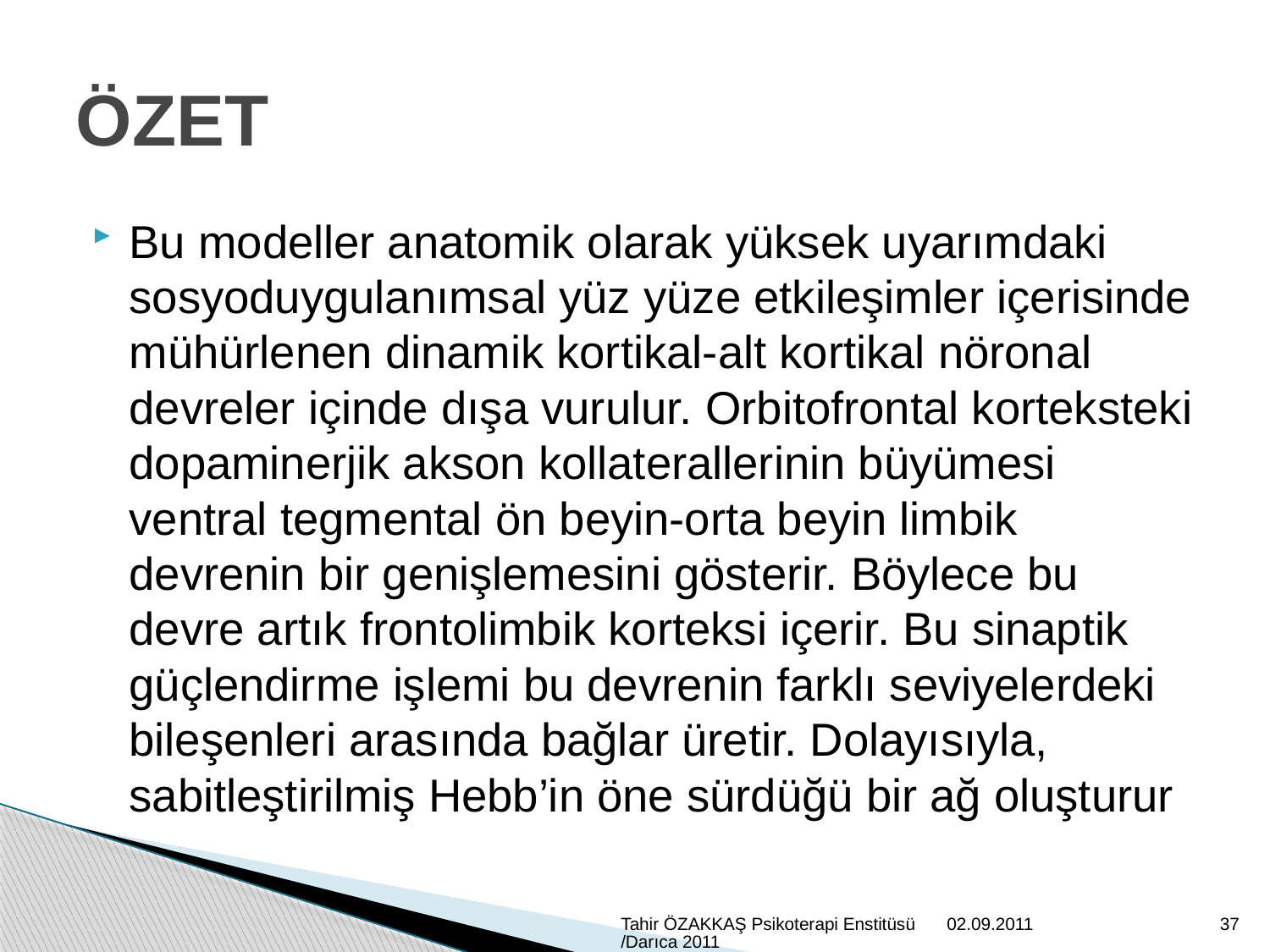

# ÖZET
Bu modeller anatomik olarak yüksek uyarımdaki sosyoduygulanımsal yüz yüze etkileşimler içerisinde mühürlenen dinamik kortikal-alt kortikal nöronal devreler içinde dışa vurulur. Orbitofrontal korteksteki dopaminerjik akson kollaterallerinin büyümesi ventral tegmental ön beyin-orta beyin limbik devrenin bir genişlemesini gösterir. Böylece bu devre artık frontolimbik korteksi içerir. Bu sinaptik güçlendirme işlemi bu devrenin farklı seviyelerdeki bileşenleri arasında bağlar üretir. Dolayısıyla, sabitleştirilmiş Hebb’in öne sürdüğü bir ağ oluşturur
Tahir ÖZAKKAŞ Psikoterapi Enstitüsü /Darıca 2011
02.09.2011
37